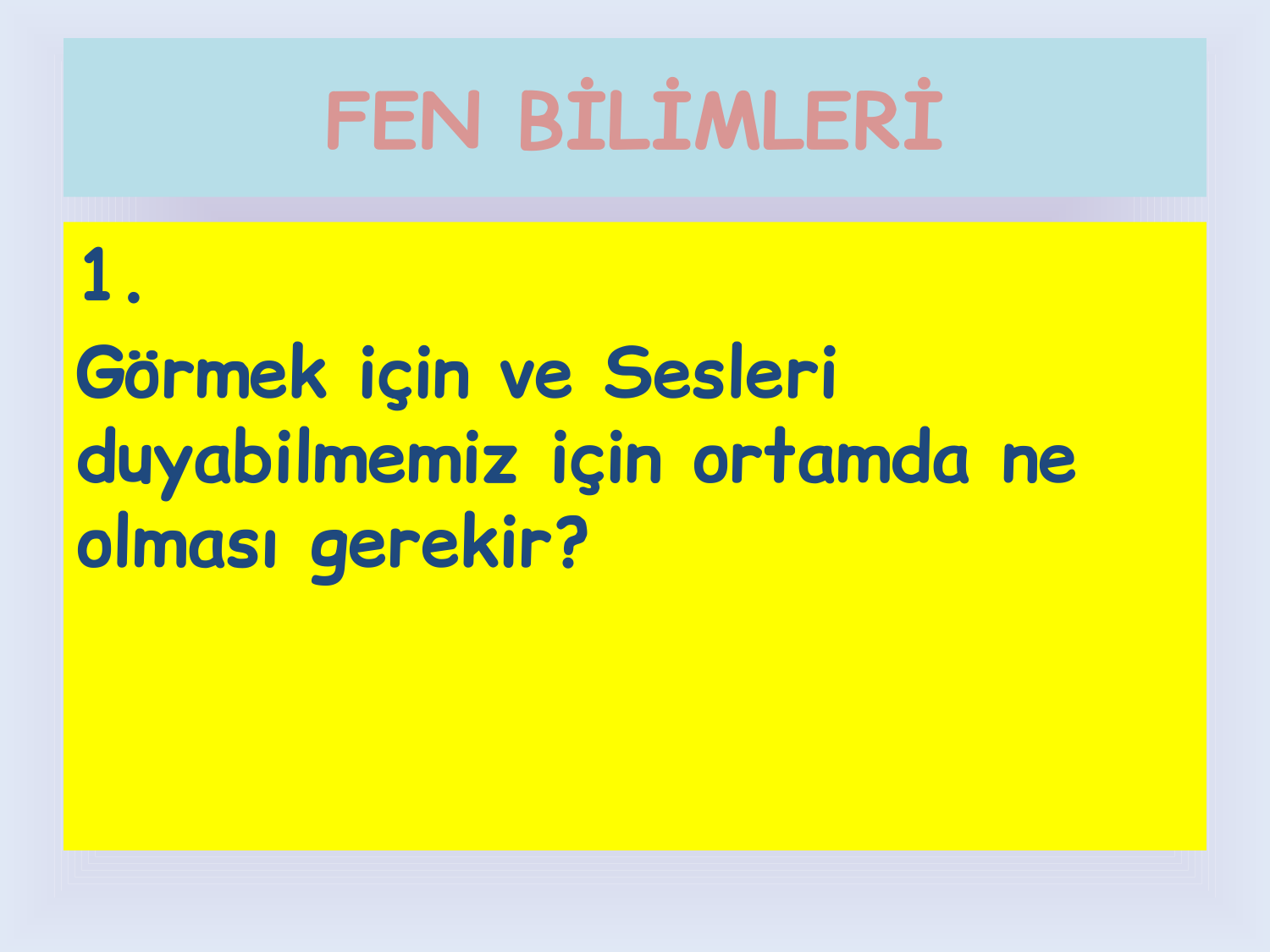

# FEN BİLİMLERİ
1.
Görmek için ve Sesleri duyabilmemiz için ortamda ne olması gerekir?